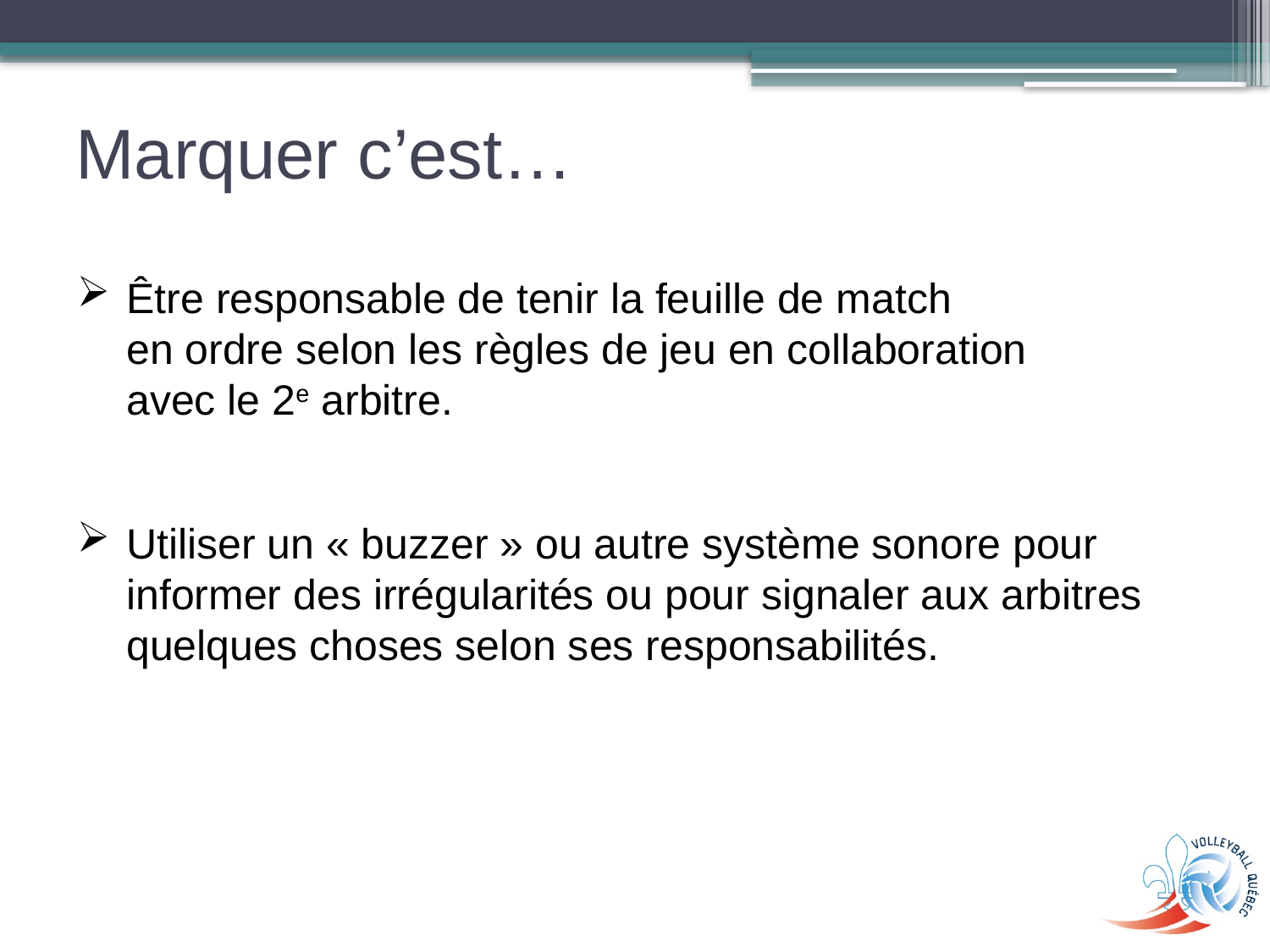

# Marquer c’est…
Être responsable de tenir la feuille de match
en ordre selon les règles de jeu en collaboration
avec le 2e arbitre.

Utiliser un « buzzer » ou autre système sonore pour informer des irrégularités ou pour signaler aux arbitres quelques choses selon ses responsabilités.